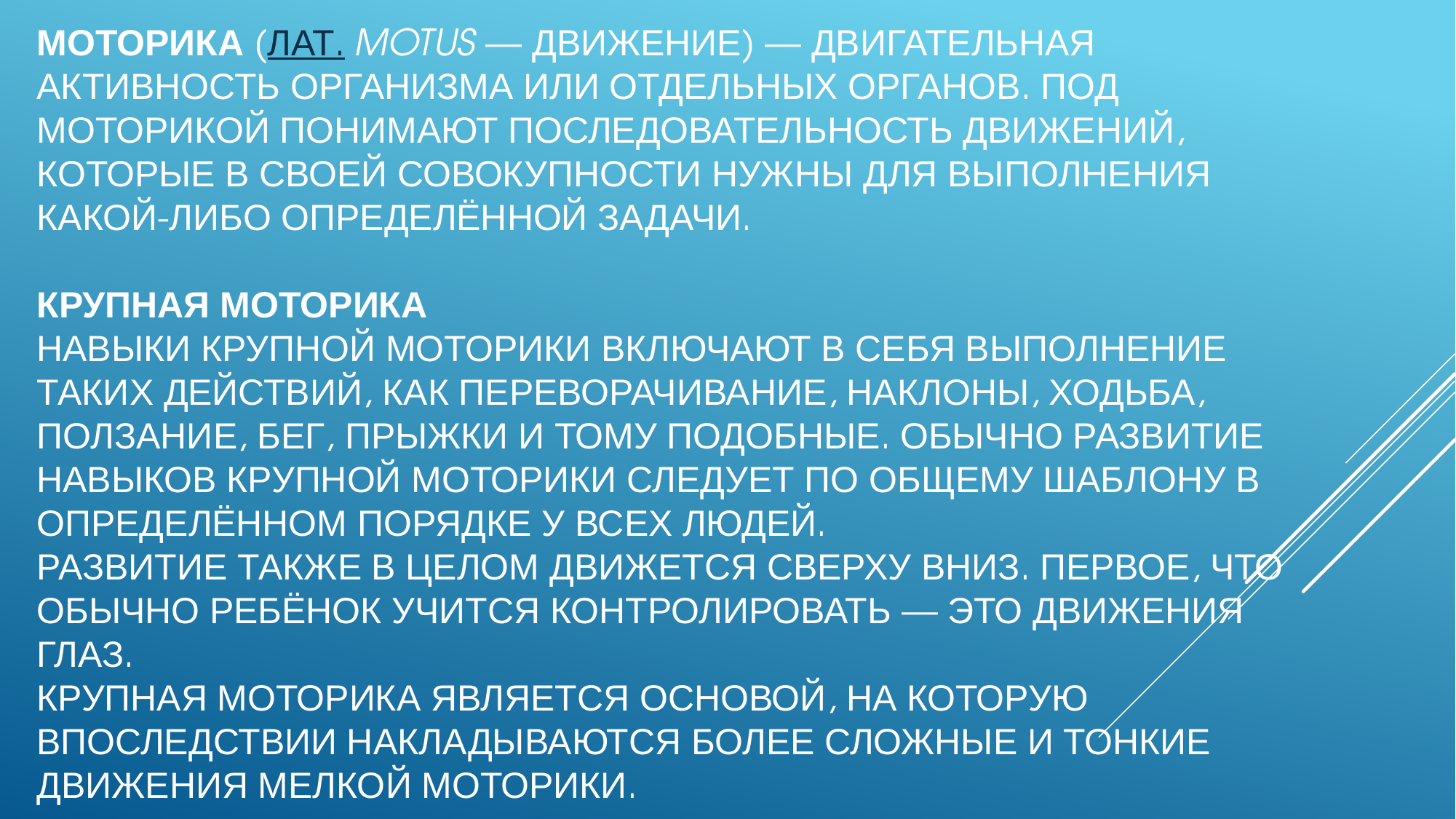

# Моторика (лат. motus — движение) — двигательная активность организма или отдельных органов. Под моторикой понимают последовательность движений, которые в своей совокупности нужны для выполнения какой-либо определённой задачи. Крупная моторика Навыки крупной моторики включают в себя выполнение таких действий, как переворачивание, наклоны, ходьба, ползание, бег, прыжки и тому подобные. Обычно развитие навыков крупной моторики следует по общему шаблону в определённом порядке у всех людей. Развитие также в целом движется сверху вниз. Первое, что обычно ребёнок учится контролировать — это движения глаз. Крупная моторика является основой, на которую впоследствии накладываются более сложные и тонкие движения мелкой моторики.